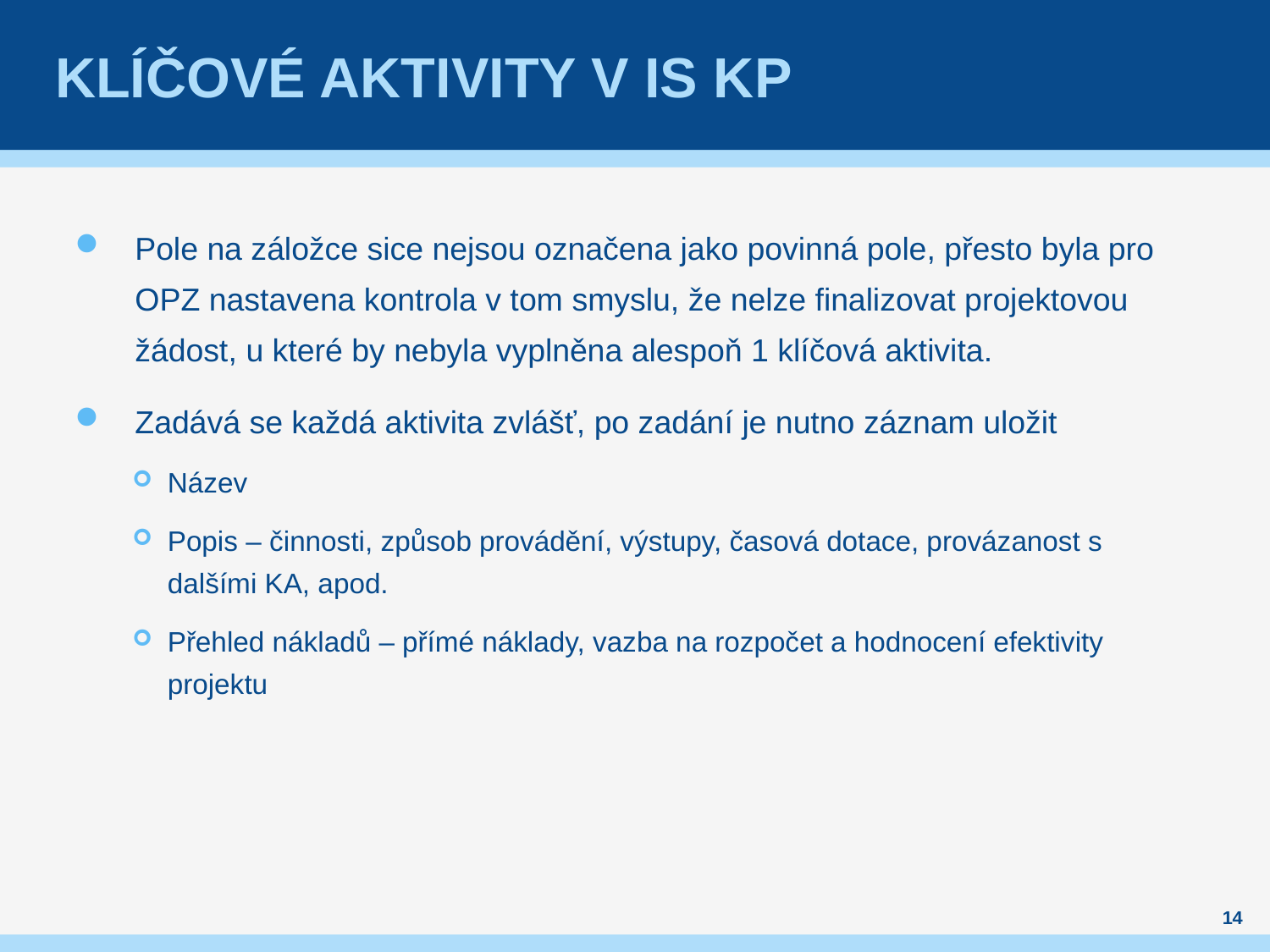

# Klíčové aktivity V IS KP
Pole na záložce sice nejsou označena jako povinná pole, přesto byla pro OPZ nastavena kontrola v tom smyslu, že nelze finalizovat projektovou žádost, u které by nebyla vyplněna alespoň 1 klíčová aktivita.
Zadává se každá aktivita zvlášť, po zadání je nutno záznam uložit
Název
Popis – činnosti, způsob provádění, výstupy, časová dotace, provázanost s dalšími KA, apod.
Přehled nákladů – přímé náklady, vazba na rozpočet a hodnocení efektivity projektu
14